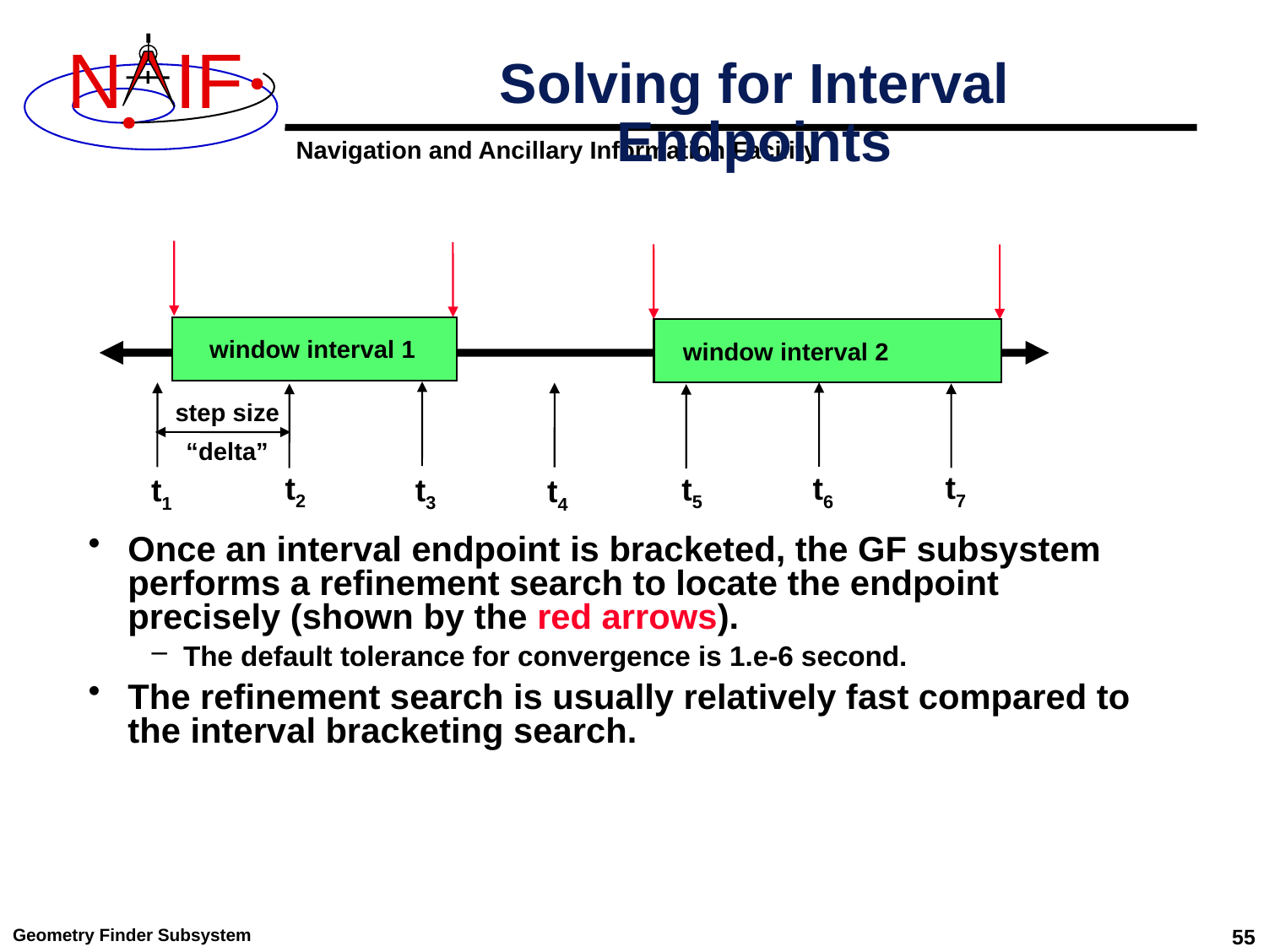

# Solving for Interval Endpoints

Once an interval endpoint is bracketed, the GF subsystem performs a refinement search to locate the endpoint precisely (shown by the red arrows).
The default tolerance for convergence is 1.e-6 second.
The refinement search is usually relatively fast compared to the interval bracketing search.

window interval 1
window interval 2

step size
“delta”

t7
t2
t6
t5
t3
t1
t4
Geometry Finder Subsystem
55